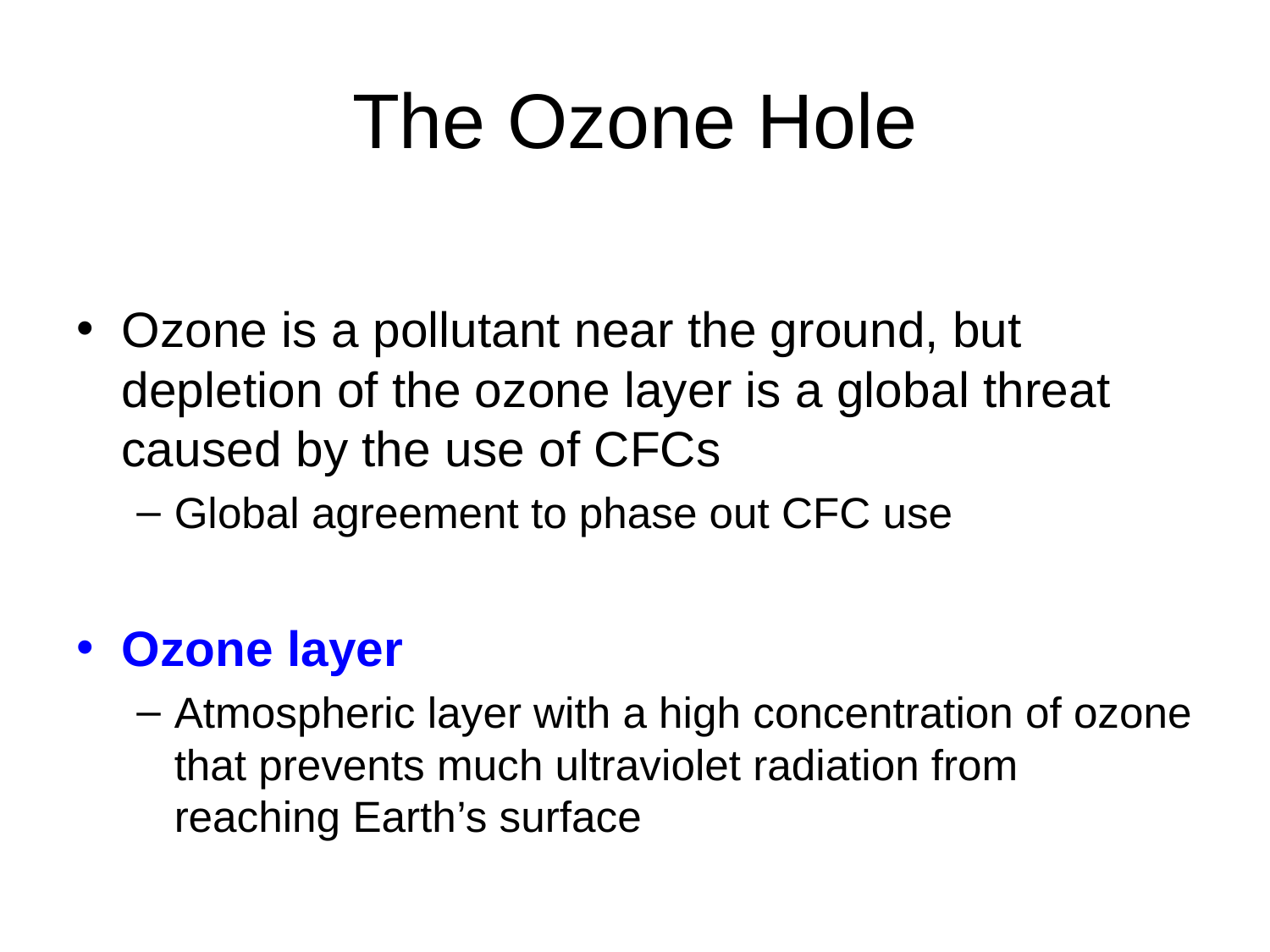

# The Ozone Hole

Ozone is a pollutant near the ground, but depletion of the ozone layer is a global threat caused by the use of CFCs
Global agreement to phase out CFC use

Ozone layer
Atmospheric layer with a high concentration of ozone that prevents much ultraviolet radiation from reaching Earth’s surface